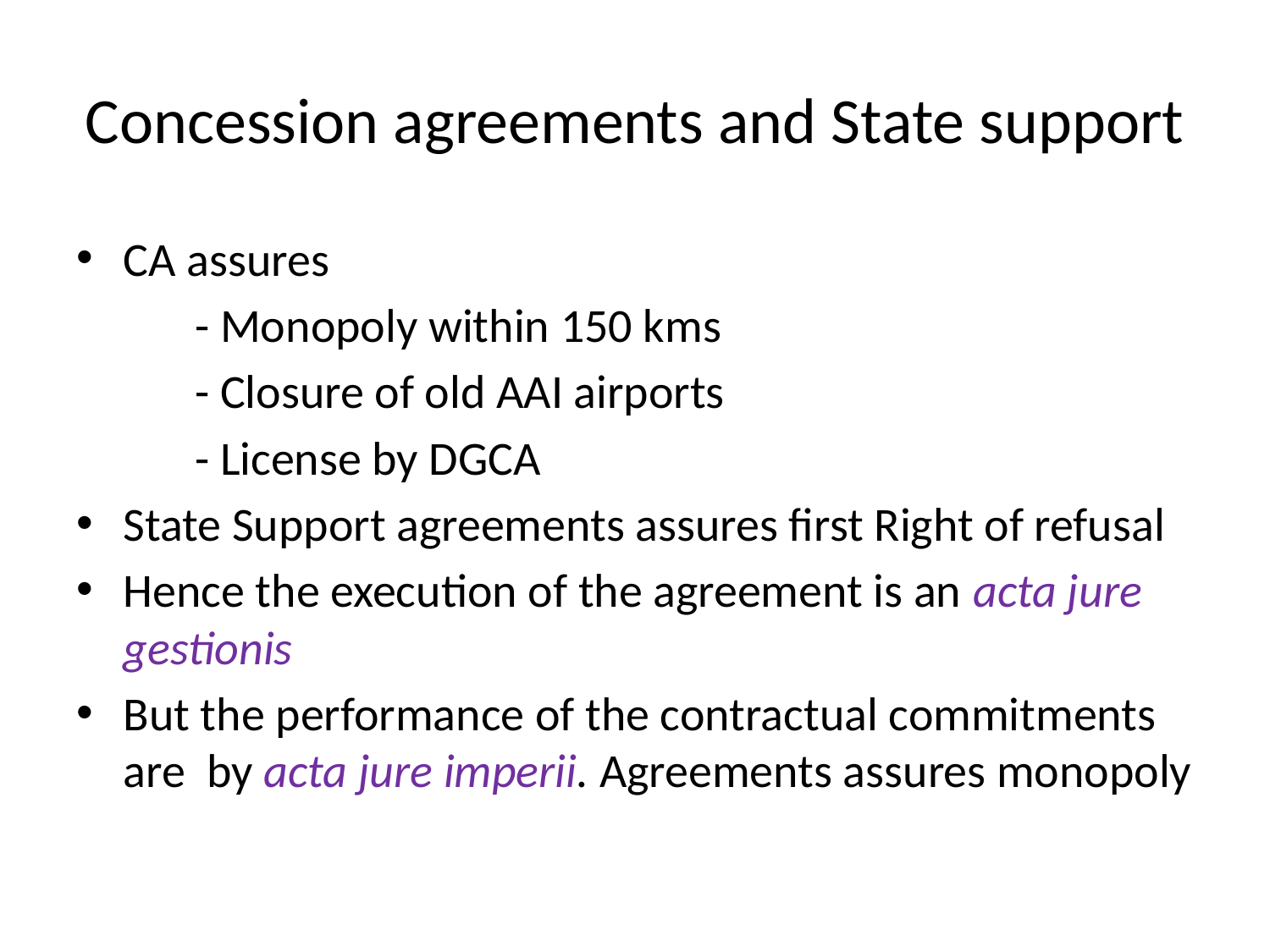

# Concession agreements and State support
CA assures
           - Monopoly within 150 kms
           - Closure of old AAI airports
           - License by DGCA
State Support agreements assures first Right of refusal
Hence the execution of the agreement is an acta jure gestionis
But the performance of the contractual commitments are  by acta jure imperii. Agreements assures monopoly